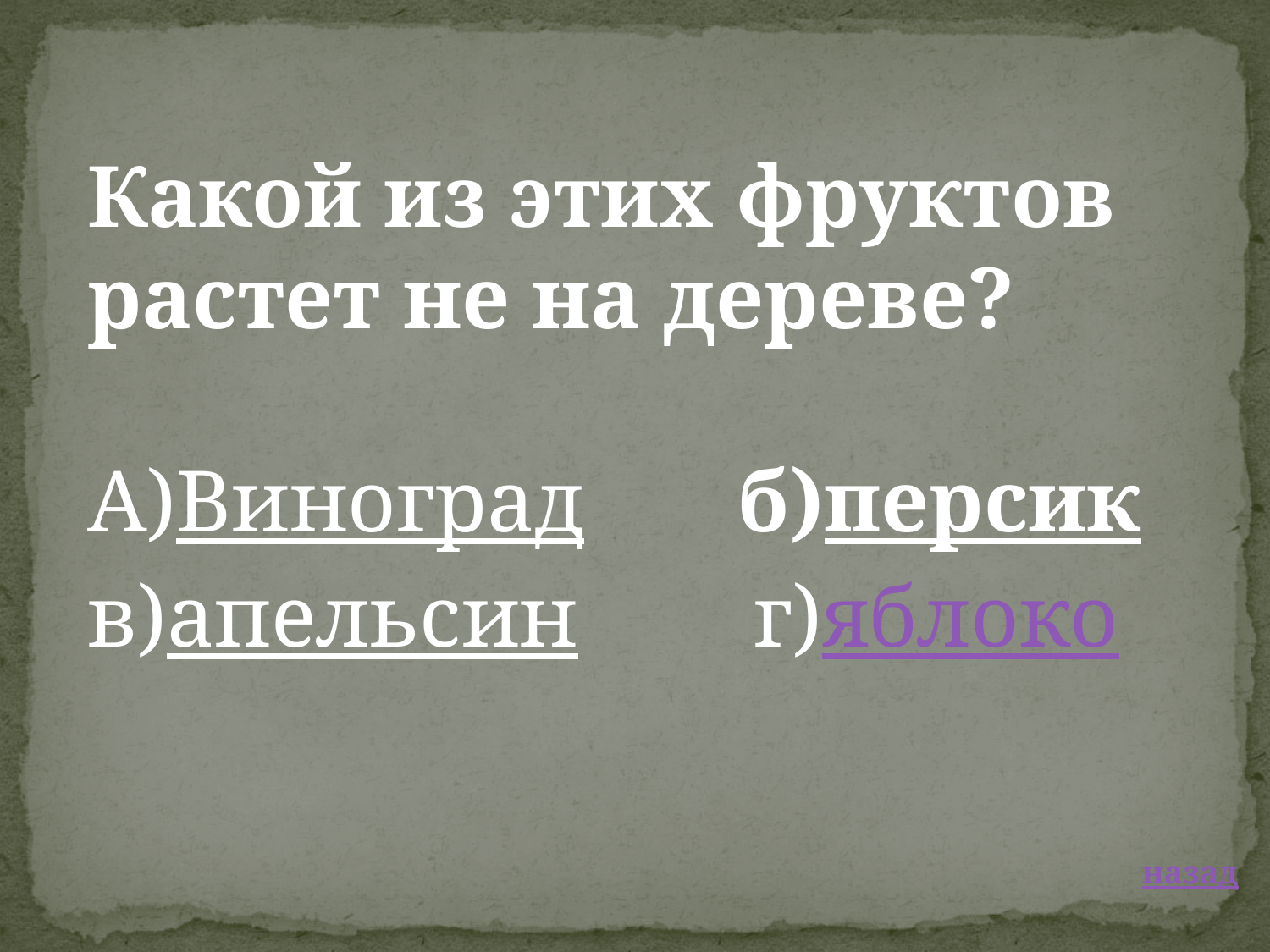

Какой из этих фруктов растет не на дереве?

А)Виноград       б)персик в)апельсин        г)яблоко
 назад